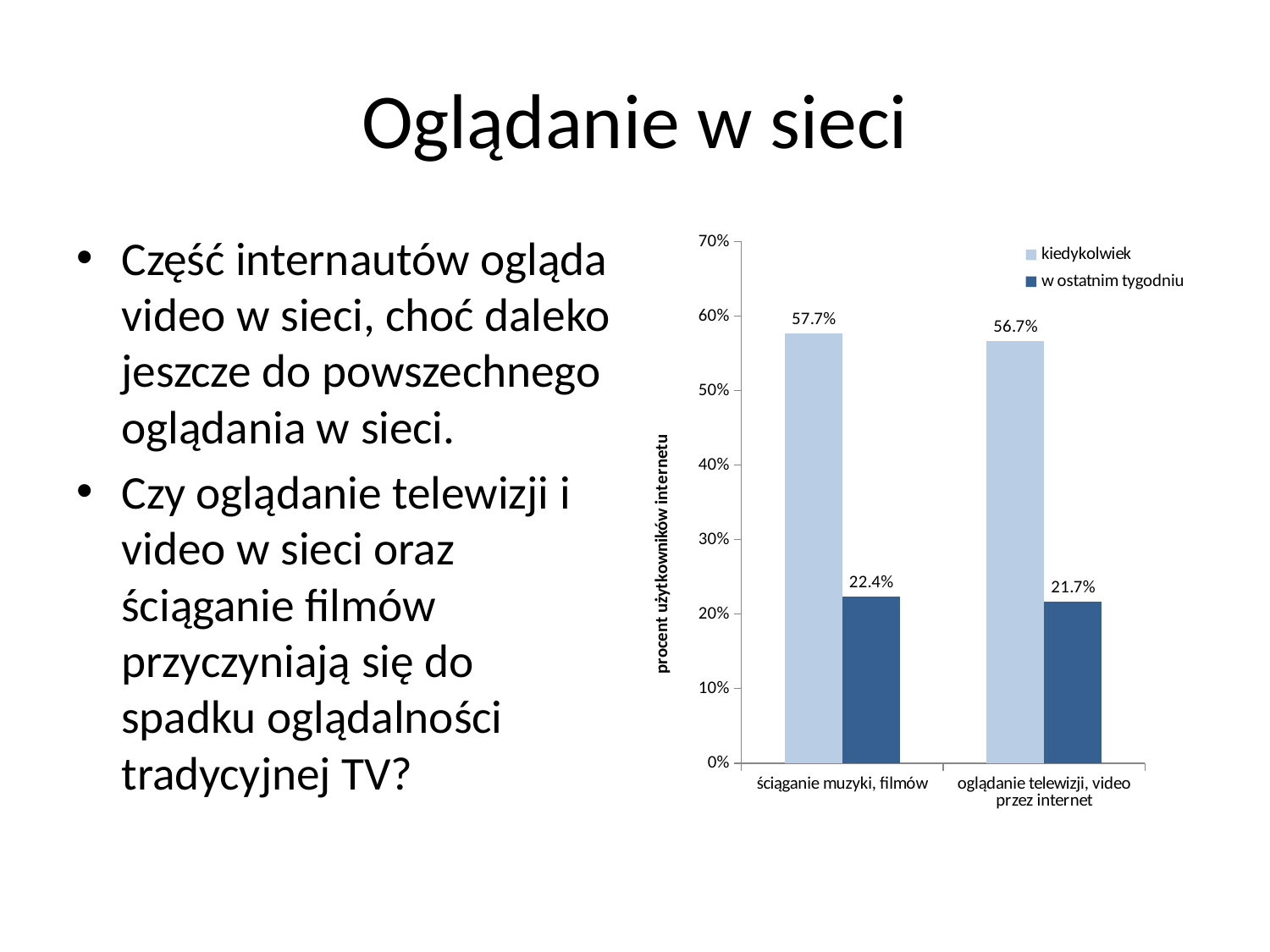

# Oglądanie w sieci
Część internautów ogląda video w sieci, choć daleko jeszcze do powszechnego oglądania w sieci.
Czy oglądanie telewizji i video w sieci oraz ściąganie filmów przyczyniają się do spadku oglądalności tradycyjnej TV?

### Chart

| Category | kiedykolwiek | w ostatnim tygodniu |
|---|---|---|
| ściąganie muzyki, filmów | 0.5766436838217188 | 0.22365180989903966 |
| oglądanie telewizji, video przez internet | 0.5665743305632502 | 0.21662049861495844 |